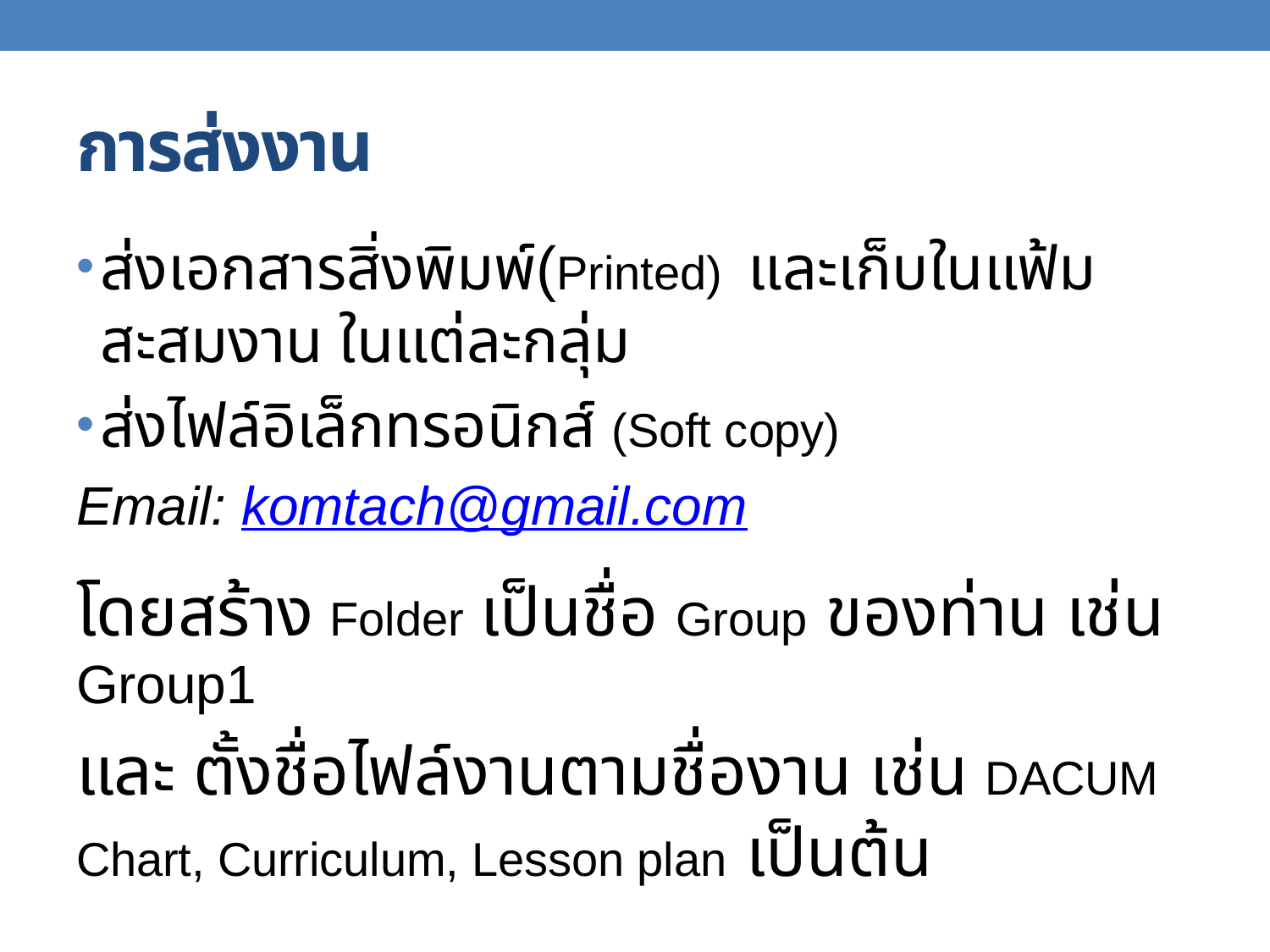

# การส่งงาน
ส่งเอกสารสิ่งพิมพ์(Printed)  และเก็บในแฟ้มสะสมงาน ในแต่ละกลุ่ม
ส่งไฟล์อิเล็กทรอนิกส์ (Soft copy)
Email: komtach@gmail.com

โดยสร้าง Folder เป็นชื่อ Group ของท่าน เช่น Group1
และ ตั้งชื่อไฟล์งานตามชื่องาน เช่น DACUM Chart, Curriculum, Lesson plan เป็นต้น